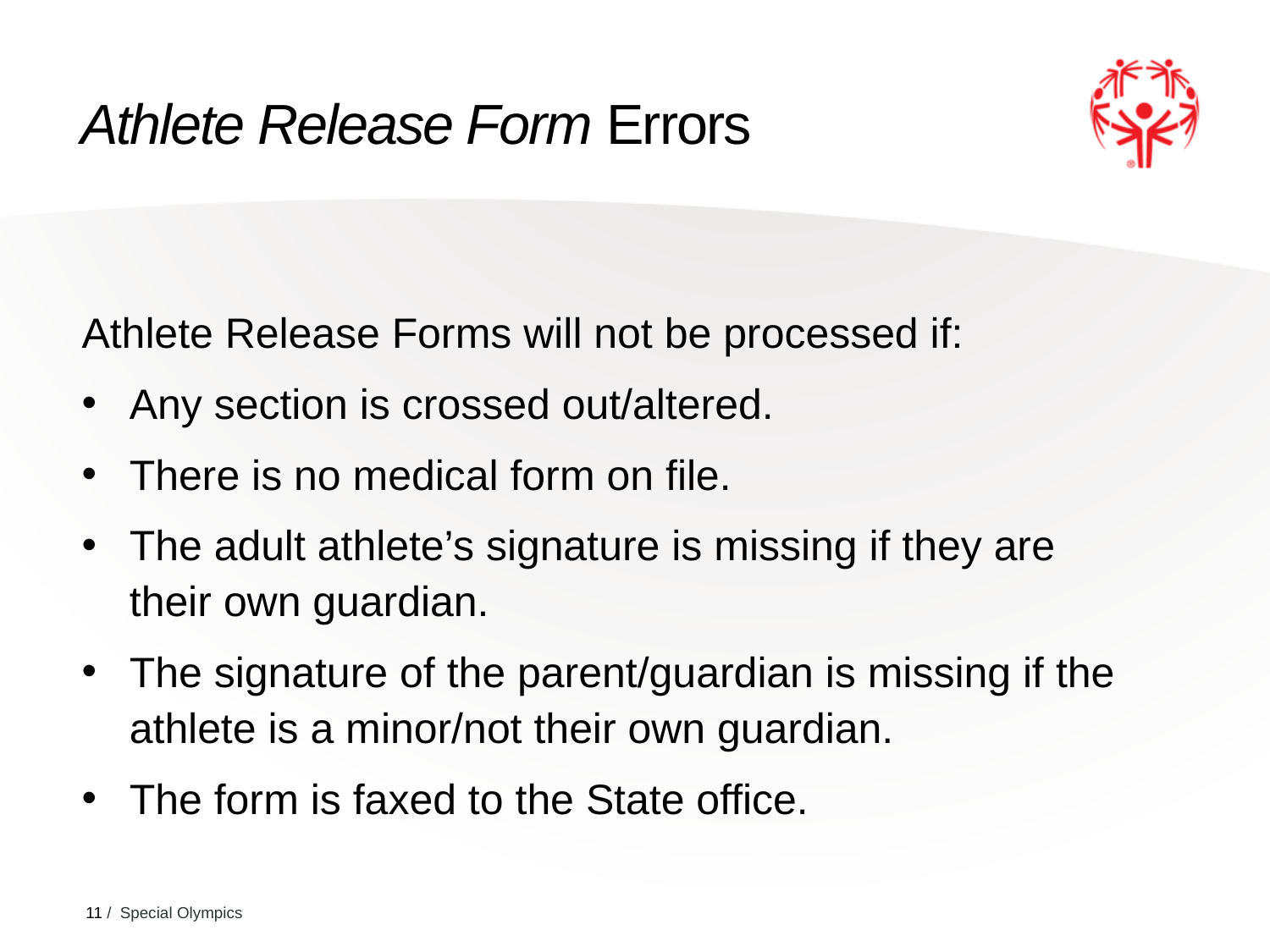

# Athlete Release Form Errors
Athlete Release Forms will not be processed if:
Any section is crossed out/altered.
There is no medical form on file.
The adult athlete’s signature is missing if they are their own guardian.
The signature of the parent/guardian is missing if the athlete is a minor/not their own guardian.
The form is faxed to the State office.

11 /  Special Olympics